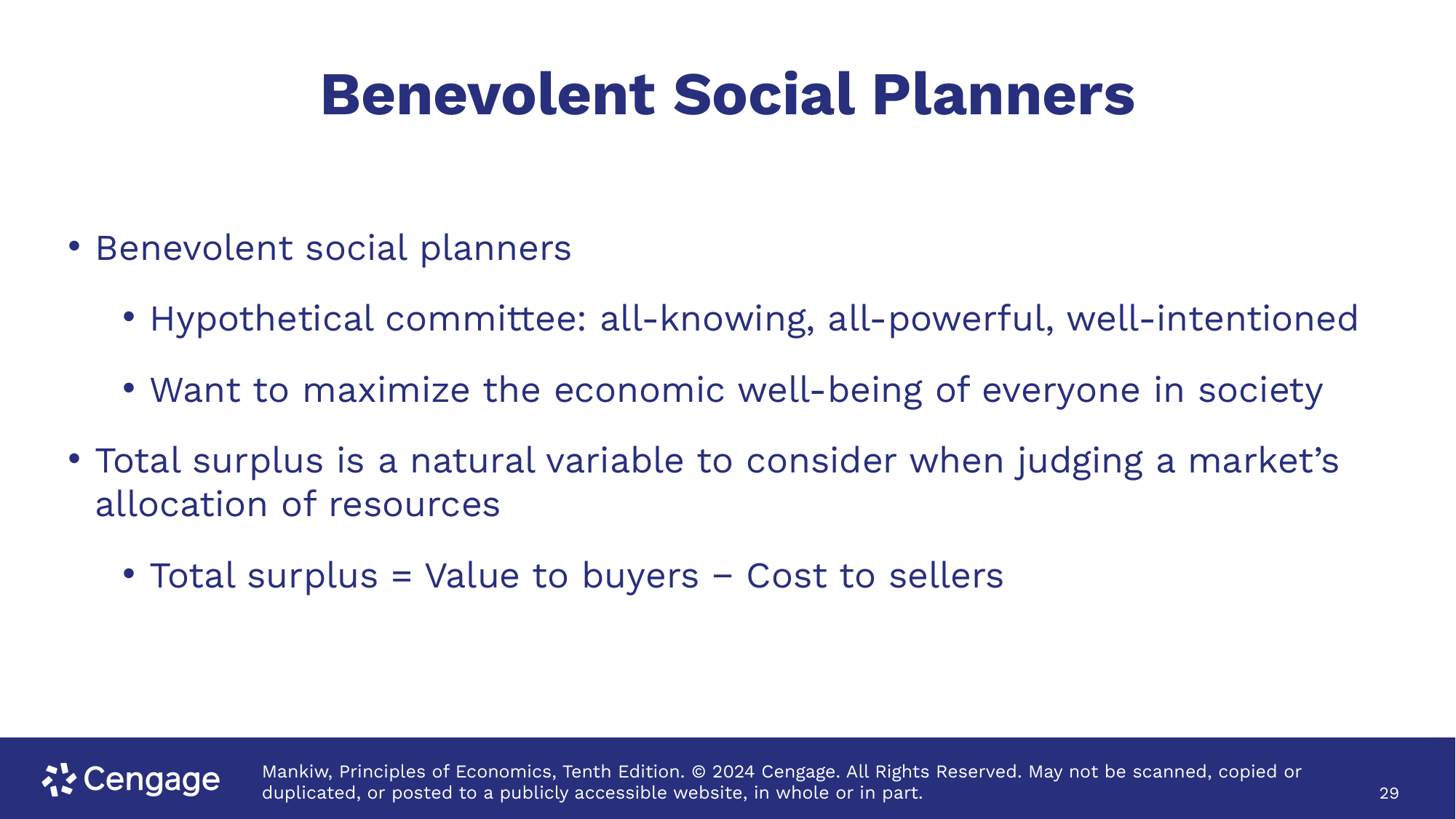

# Benevolent Social Planners
Benevolent social planners
Hypothetical committee: all-knowing, all-powerful, well-intentioned
Want to maximize the economic well-being of everyone in society
Total surplus is a natural variable to consider when judging a market’s allocation of resources
Total surplus = Value to buyers − Cost to sellers